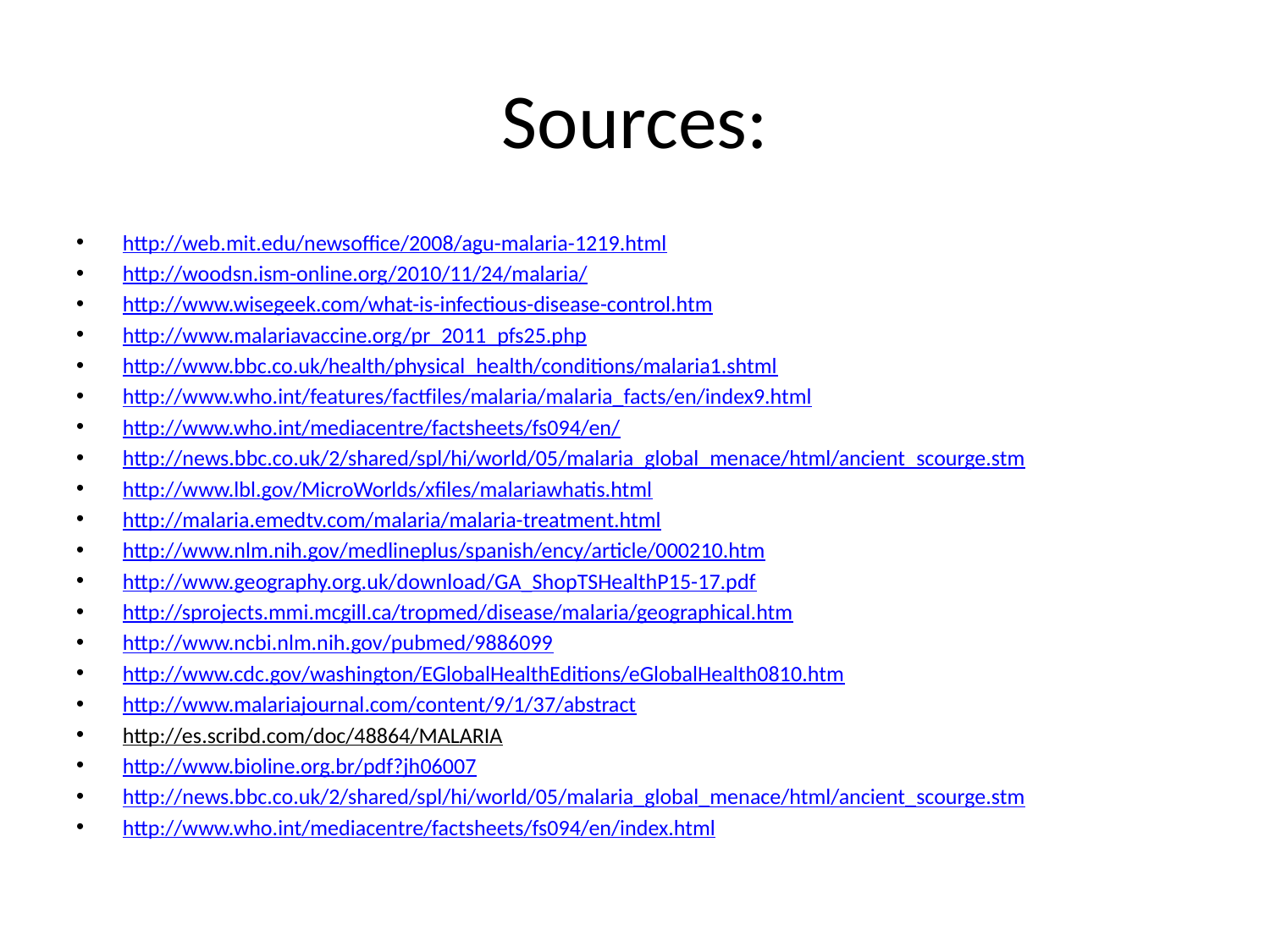

# Sources:
http://web.mit.edu/newsoffice/2008/agu-malaria-1219.html
http://woodsn.ism-online.org/2010/11/24/malaria/
http://www.wisegeek.com/what-is-infectious-disease-control.htm
http://www.malariavaccine.org/pr_2011_pfs25.php
http://www.bbc.co.uk/health/physical_health/conditions/malaria1.shtml
http://www.who.int/features/factfiles/malaria/malaria_facts/en/index9.html
http://www.who.int/mediacentre/factsheets/fs094/en/
http://news.bbc.co.uk/2/shared/spl/hi/world/05/malaria_global_menace/html/ancient_scourge.stm
http://www.lbl.gov/MicroWorlds/xfiles/malariawhatis.html
http://malaria.emedtv.com/malaria/malaria-treatment.html
http://www.nlm.nih.gov/medlineplus/spanish/ency/article/000210.htm
http://www.geography.org.uk/download/GA_ShopTSHealthP15-17.pdf
http://sprojects.mmi.mcgill.ca/tropmed/disease/malaria/geographical.htm
http://www.ncbi.nlm.nih.gov/pubmed/9886099
http://www.cdc.gov/washington/EGlobalHealthEditions/eGlobalHealth0810.htm
http://www.malariajournal.com/content/9/1/37/abstract
http://es.scribd.com/doc/48864/MALARIA
http://www.bioline.org.br/pdf?jh06007
http://news.bbc.co.uk/2/shared/spl/hi/world/05/malaria_global_menace/html/ancient_scourge.stm
http://www.who.int/mediacentre/factsheets/fs094/en/index.html